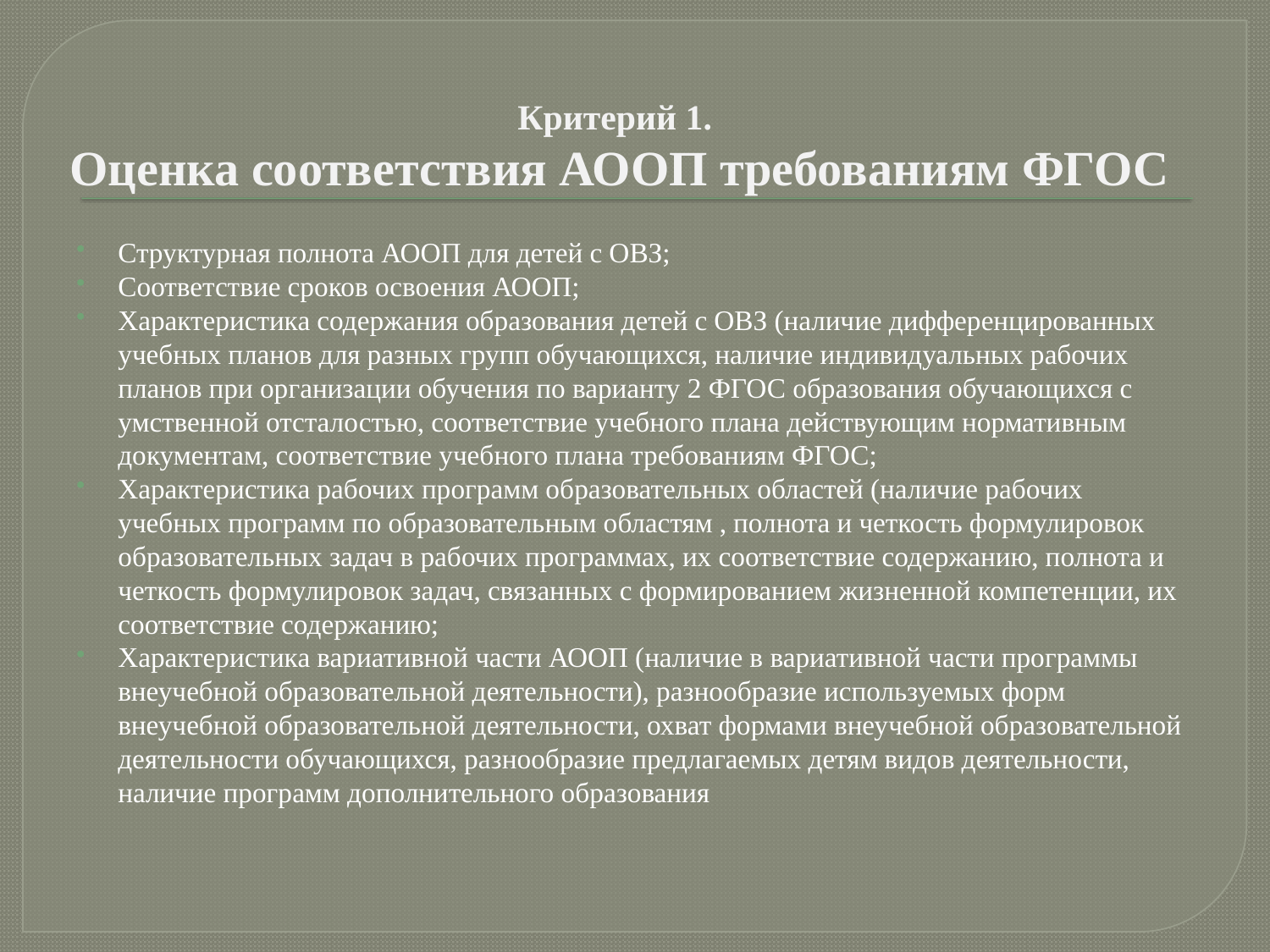

# Критерий 1. Оценка соответствия АООП требованиям ФГОС
Структурная полнота АООП для детей с ОВЗ;
Соответствие сроков освоения АООП;
Характеристика содержания образования детей с ОВЗ (наличие дифференцированных учебных планов для разных групп обучающихся, наличие индивидуальных рабочих планов при организации обучения по варианту 2 ФГОС образования обучающихся с умственной отсталостью, соответствие учебного плана действующим нормативным документам, соответствие учебного плана требованиям ФГОС;
Характеристика рабочих программ образовательных областей (наличие рабочих учебных программ по образовательным областям , полнота и четкость формулировок образовательных задач в рабочих программах, их соответствие содержанию, полнота и четкость формулировок задач, связанных с формированием жизненной компетенции, их соответствие содержанию;
Характеристика вариативной части АООП (наличие в вариативной части программы внеучебной образовательной деятельности), разнообразие используемых форм внеучебной образовательной деятельности, охват формами внеучебной образовательной деятельности обучающихся, разнообразие предлагаемых детям видов деятельности, наличие программ дополнительного образования